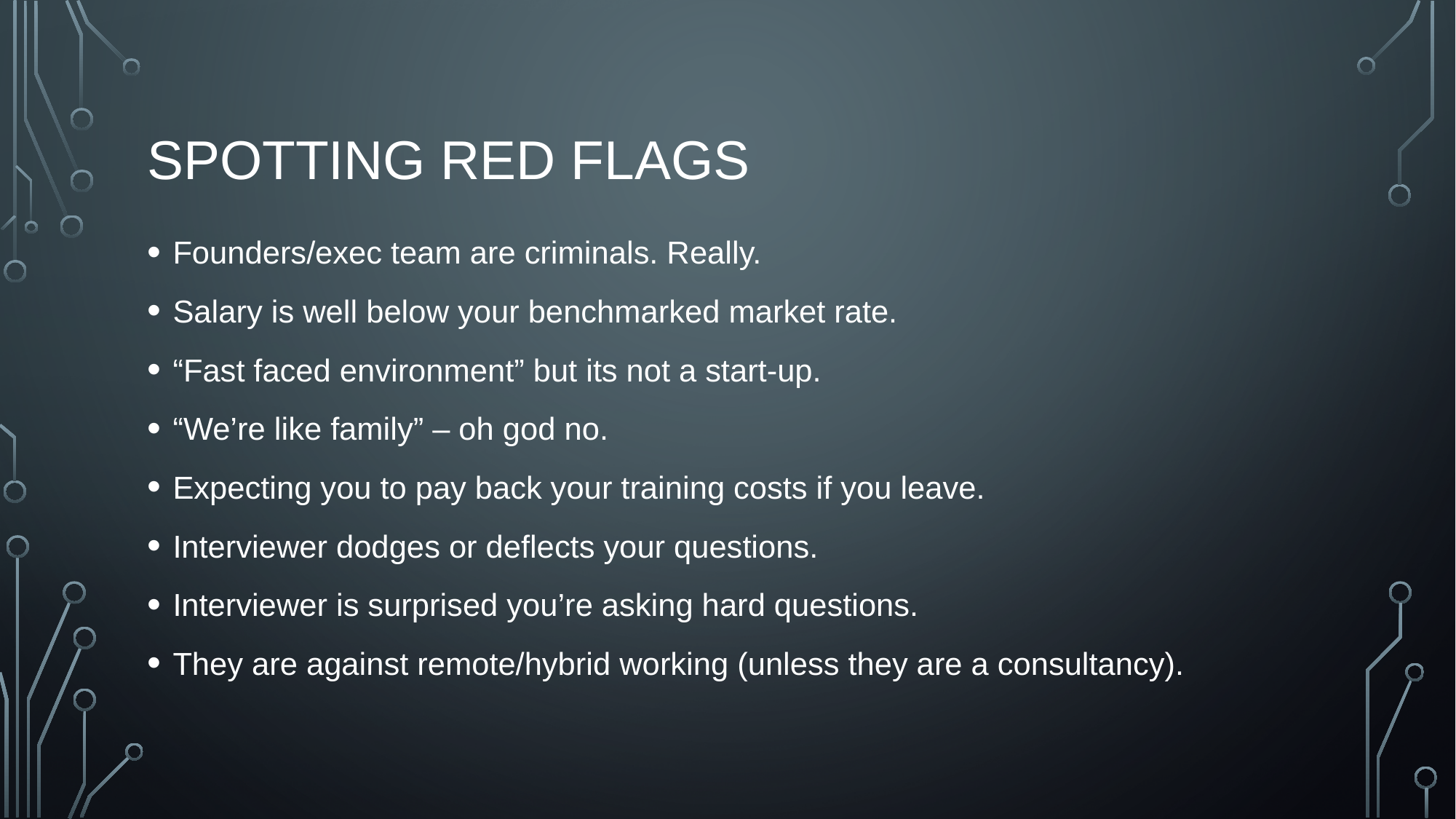

# Spotting red flags
Founders/exec team are criminals. Really.
Salary is well below your benchmarked market rate.
“Fast faced environment” but its not a start-up.
“We’re like family” – oh god no.
Expecting you to pay back your training costs if you leave.
Interviewer dodges or deflects your questions.
Interviewer is surprised you’re asking hard questions.
They are against remote/hybrid working (unless they are a consultancy).